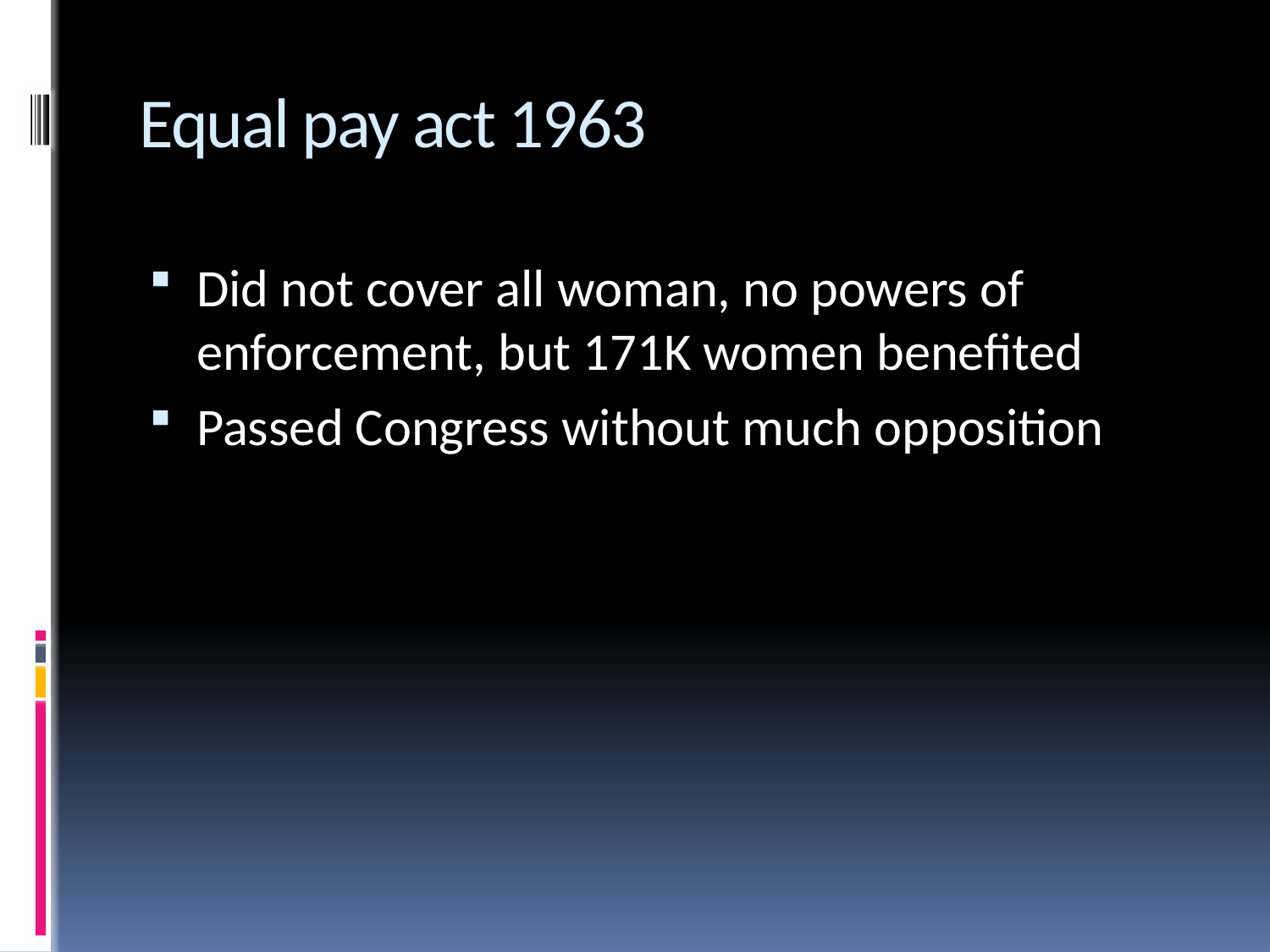

# Equal pay act 1963
Did not cover all woman, no powers of enforcement, but 171K women benefited
Passed Congress without much opposition